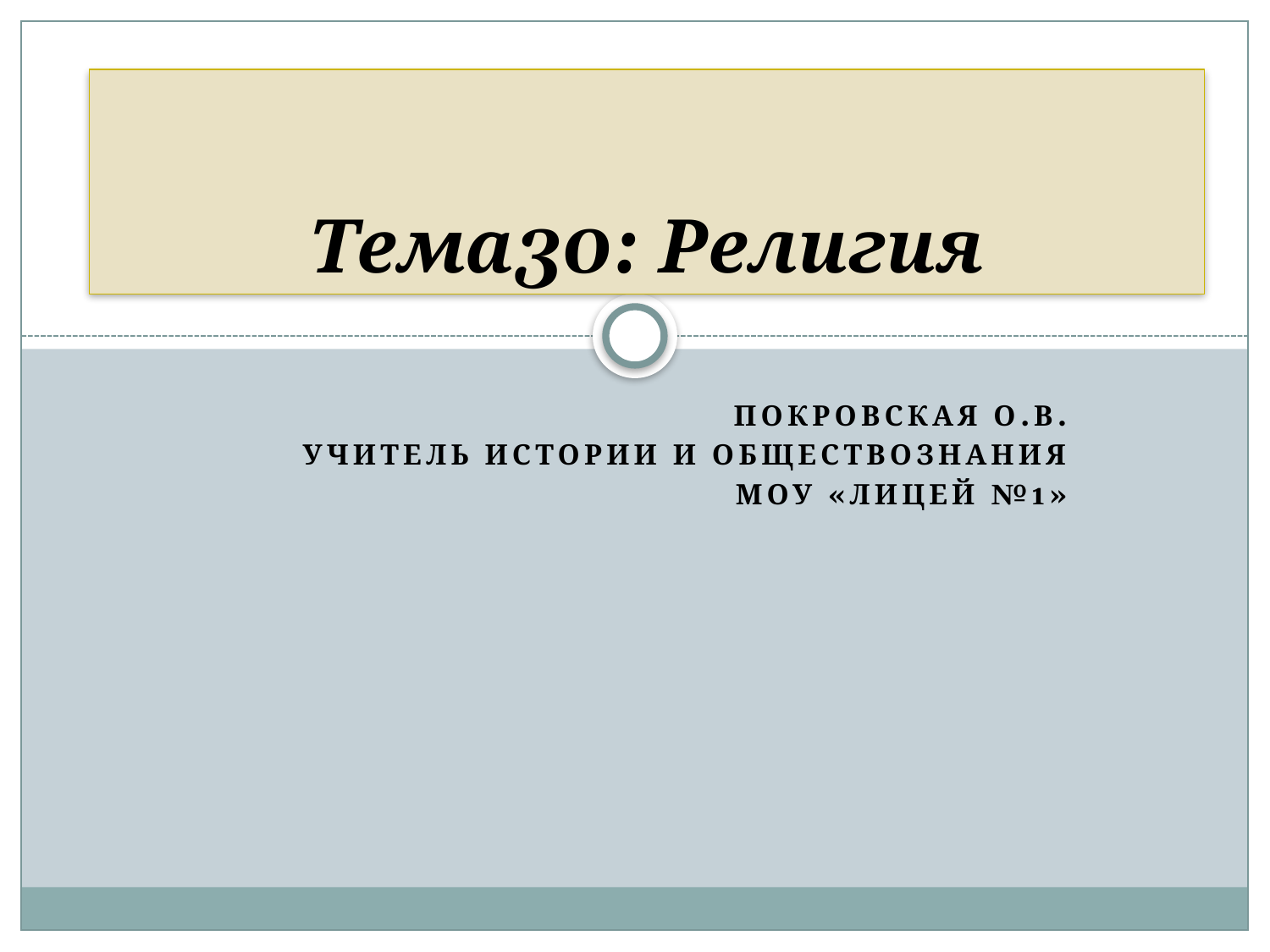

# Тема30: Религия
Покровская О.В.
Учитель истории и обществознания
МОУ «Лицей №1»